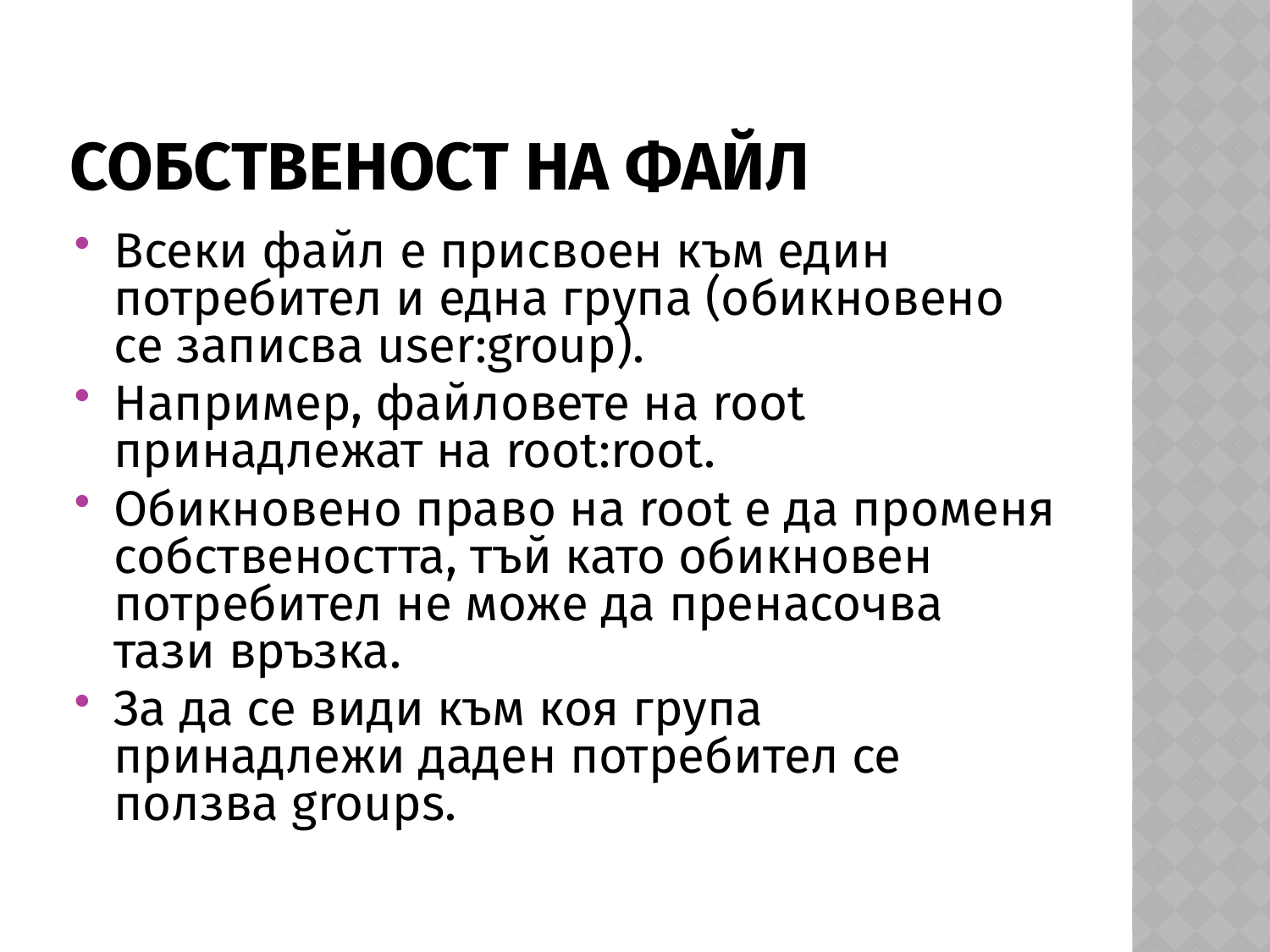

# Собственост на файл
Всеки файл е присвоен към един потребител и една група (обикновено се записва user:group).
Например, файловете на root принадлежат на root:root.
Обикновено право на root е да променя собствеността, тъй като обикновен потребител не може да пренасочва тази връзка.
За да се види към коя група принадлежи даден потребител се ползва groups.